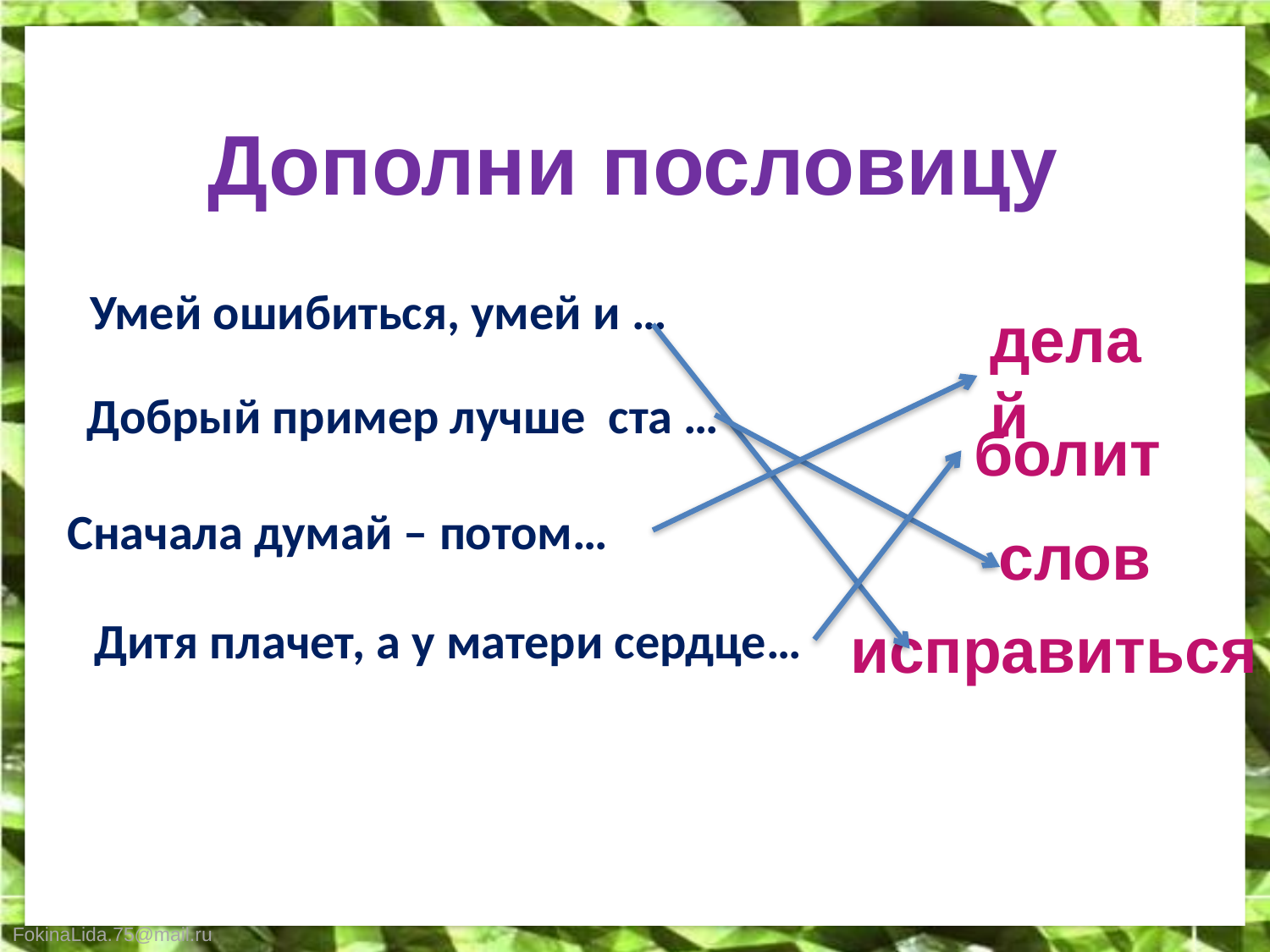

Дополни пословицу
Умей ошибиться, умей и …
делай
Добрый пример лучше  ста …
болит
Сначала думай – потом…
слов
Дитя плачет, а у матери сердце…
исправиться